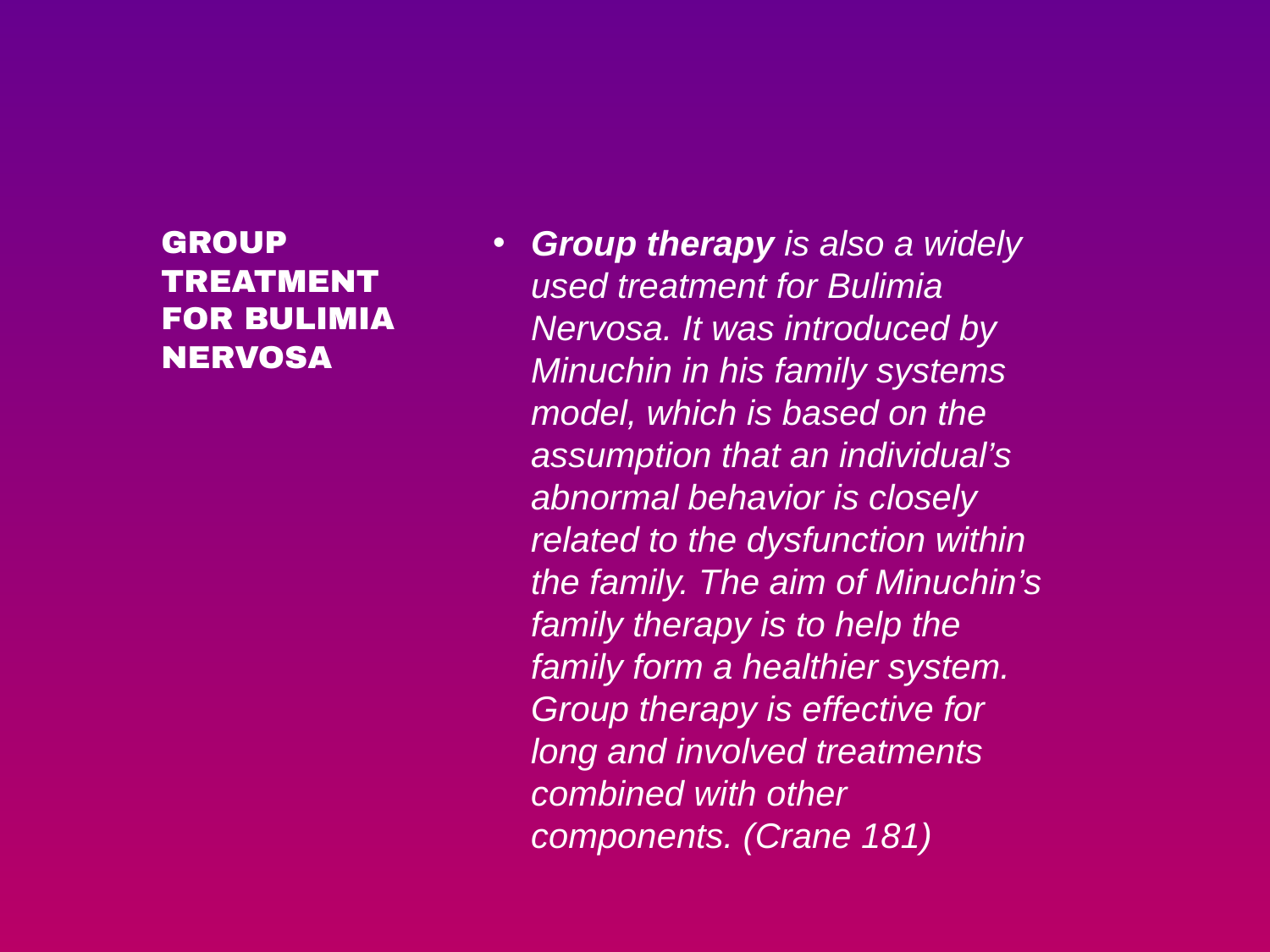

Group therapy is also a widely used treatment for Bulimia Nervosa. It was introduced by Minuchin in his family systems model, which is based on the assumption that an individual’s abnormal behavior is closely related to the dysfunction within the family. The aim of Minuchin’s family therapy is to help the family form a healthier system. Group therapy is effective for long and involved treatments combined with other components. (Crane 181)
# Group treatment for bulimia nervosa